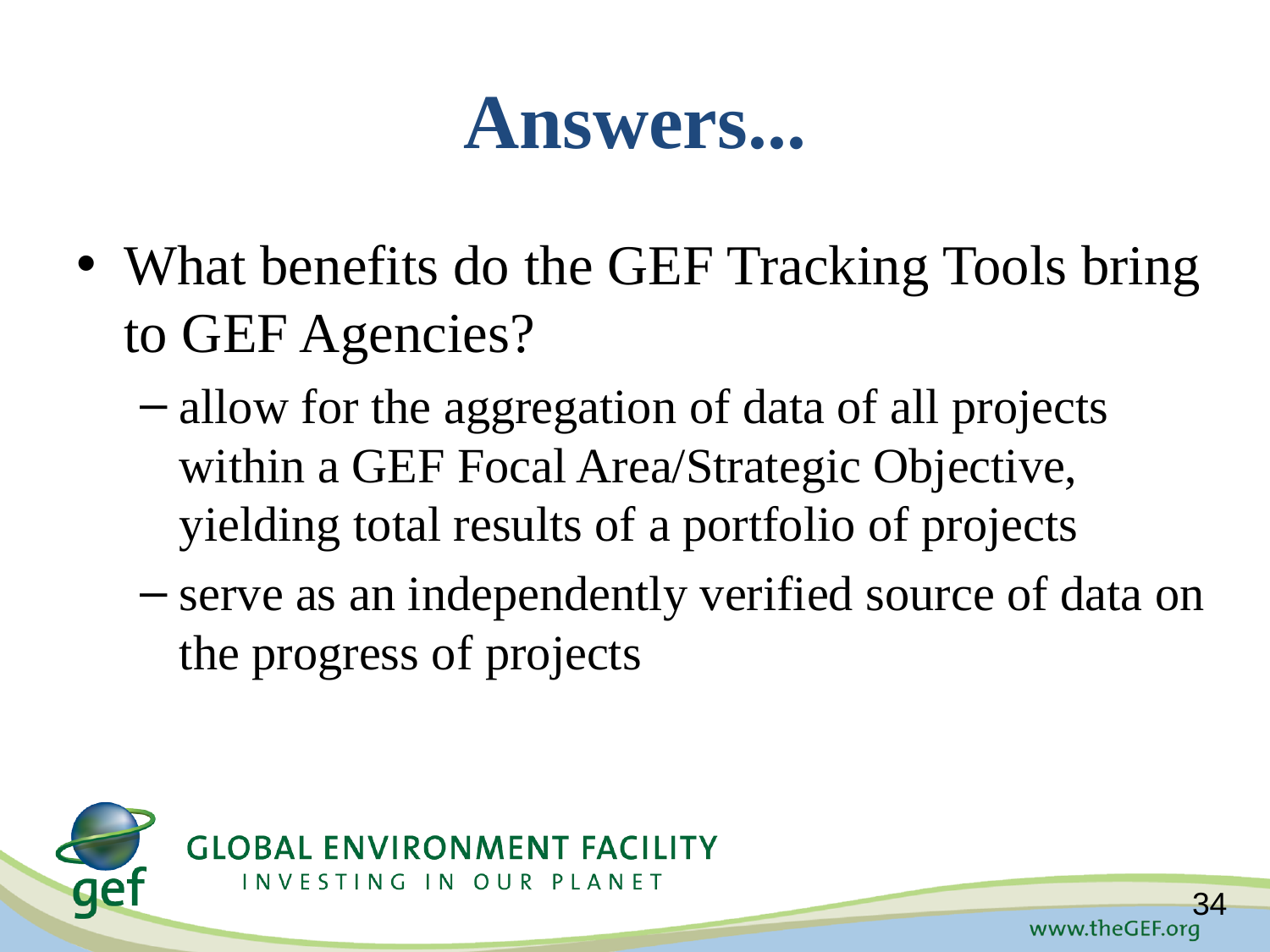

# Answers...
What benefits do the GEF Tracking Tools bring to GEF Agencies?
allow for the aggregation of data of all projects within a GEF Focal Area/Strategic Objective, yielding total results of a portfolio of projects
serve as an independently verified source of data on the progress of projects
34